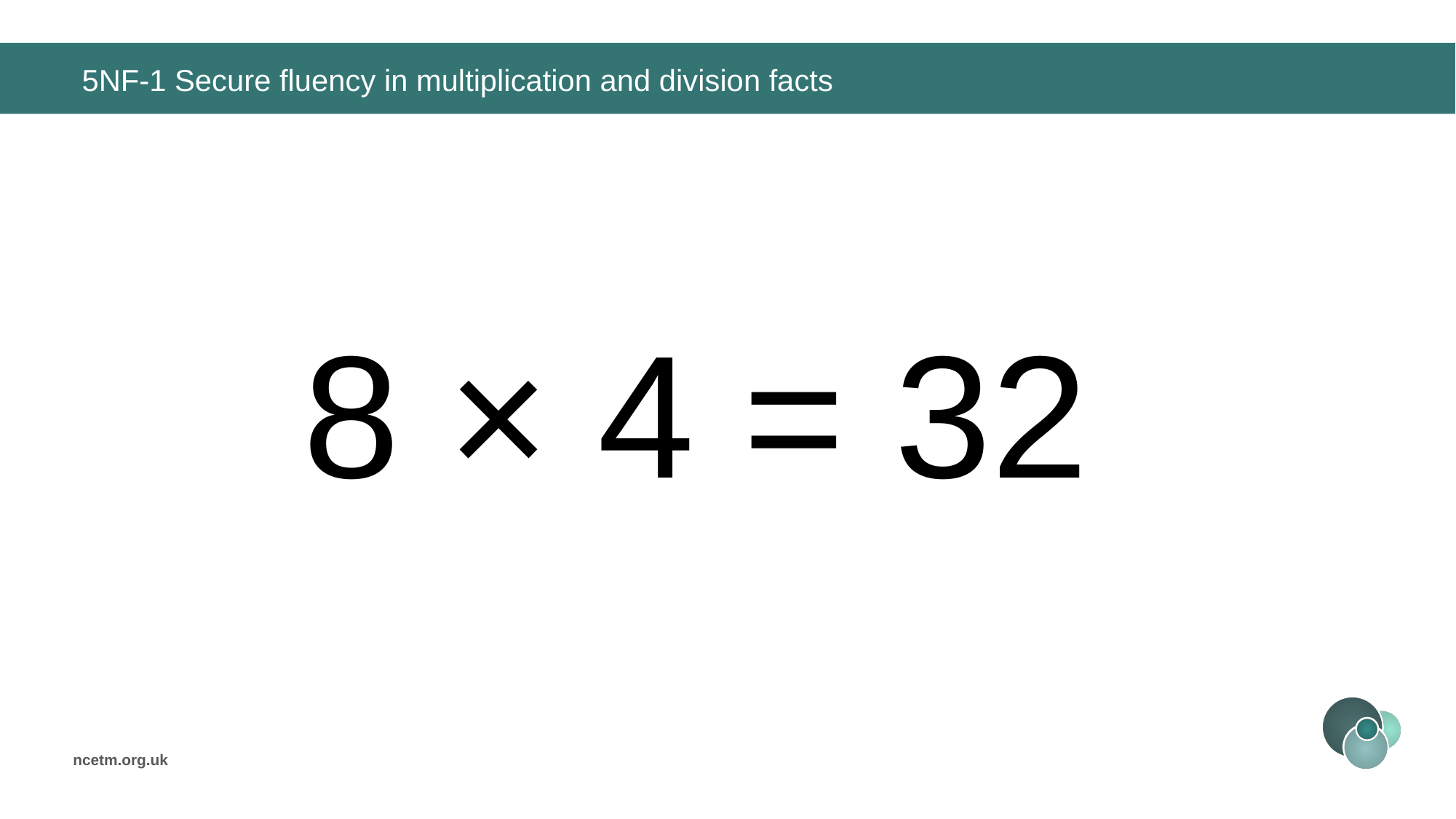

# 5NF-1 Secure fluency in multiplication and division facts
8 × 4 =
32